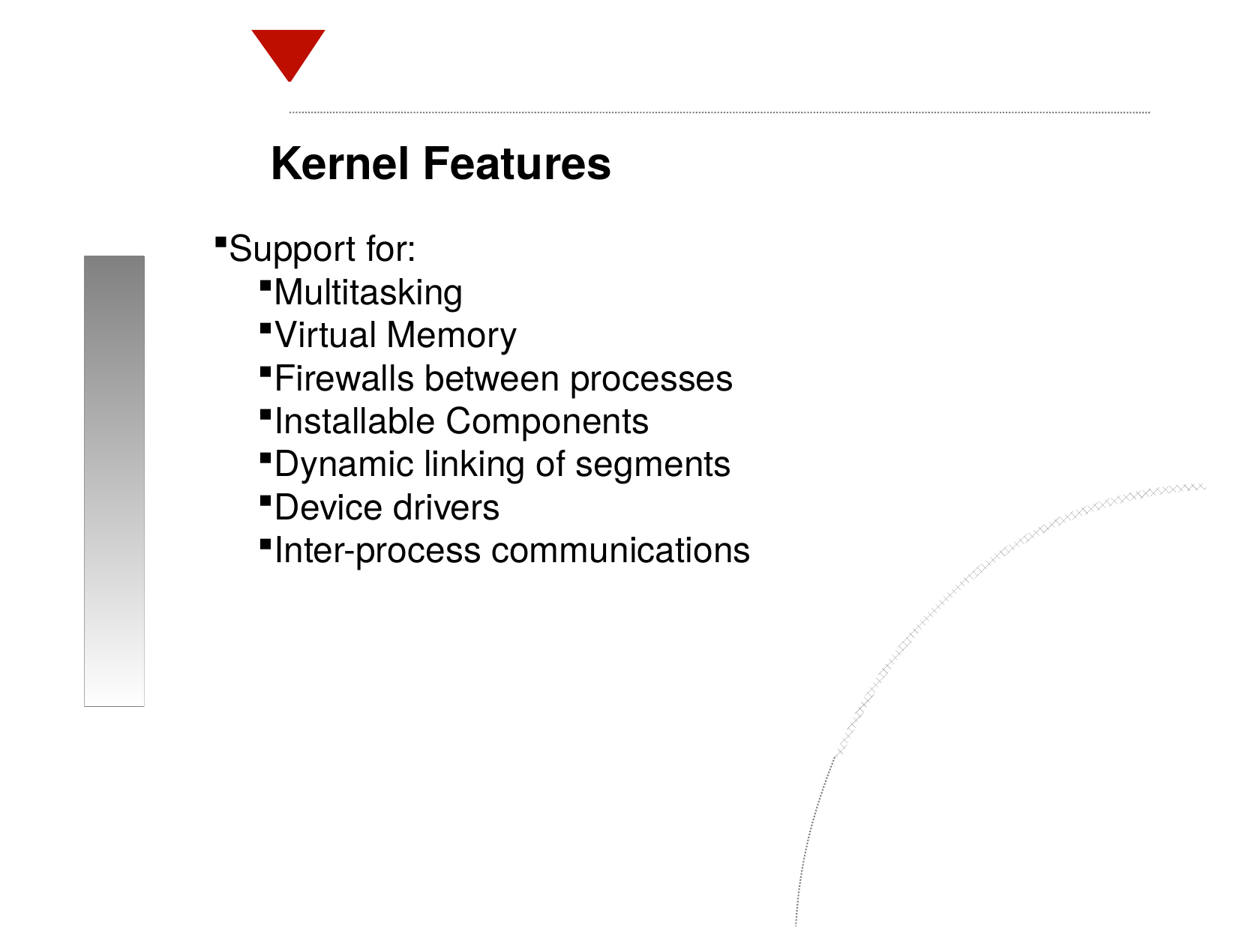

Kernel Features
Support for:
Multitasking
Virtual Memory
Firewalls between processes
Installable Components
Dynamic linking of segments
Device drivers
Inter-process communications